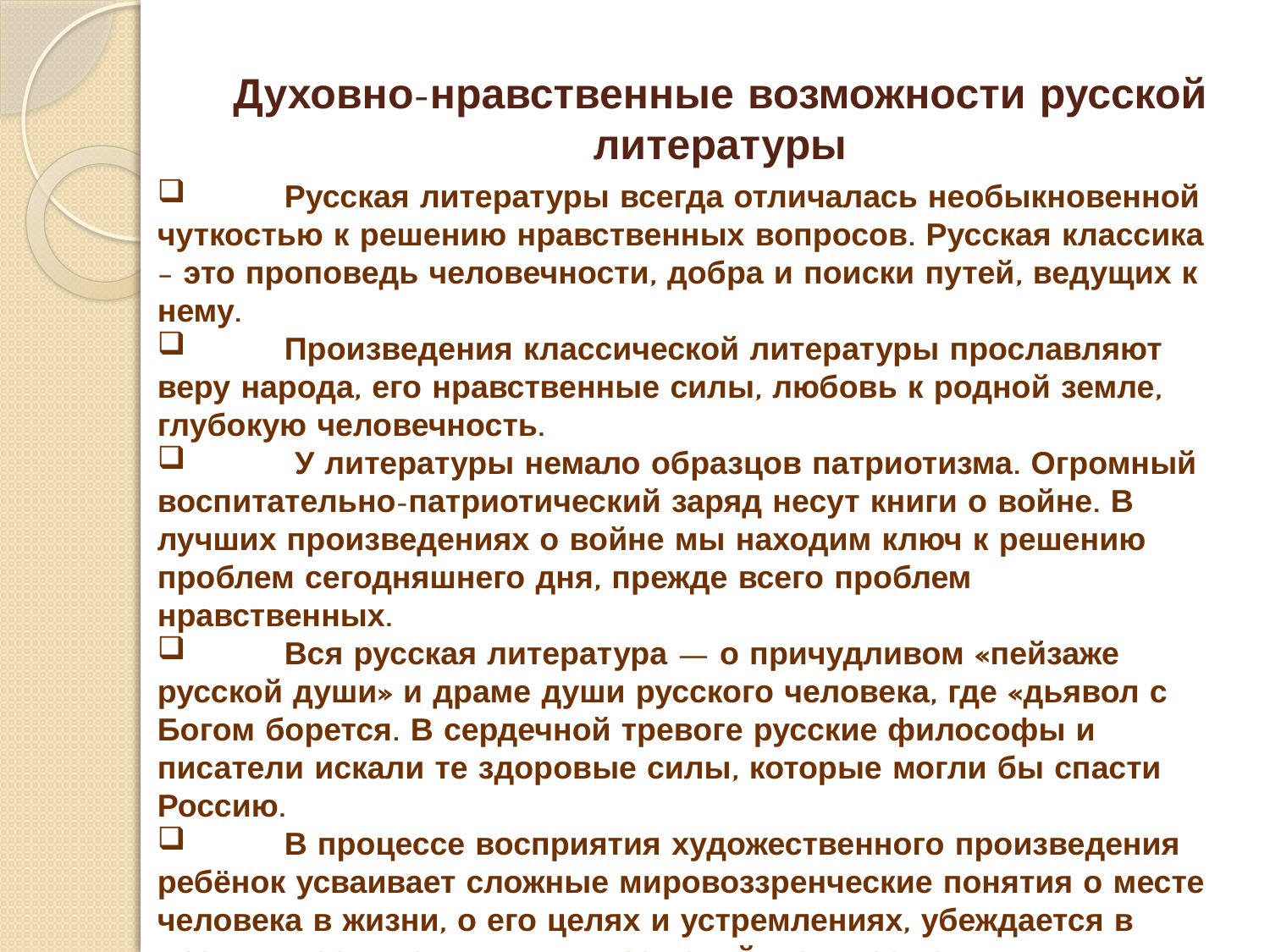

# Духовно-нравственные возможности русской литературы
	Русская литературы всегда отличалась необыкновенной чуткостью к решению нравственных вопросов. Русская классика – это проповедь человечности, добра и поиски путей, ведущих к нему.
	Произведения классической литературы прославляют веру народа, его нравственные силы, любовь к родной земле, глубокую человечность.
	 У литературы немало образцов патриотизма. Огромный воспитательно-патриотический заряд несут книги о войне. В лучших произведениях о войне мы находим ключ к решению проблем сегодняшнего дня, прежде всего проблем нравственных.
	Вся русская литература — о причудливом «пейзаже русской души» и драме души русского человека, где «дьявол с Богом борется. В сердечной тревоге русские философы и писатели искали те здоровые силы, которые могли бы спасти Россию.
	В процессе восприятия художественного произведения ребёнок усваивает сложные мировоззренческие понятия о месте человека в жизни, о его целях и устремлениях, убеждается в правильности тех или иных решений, получает опыт нравственной оценки.